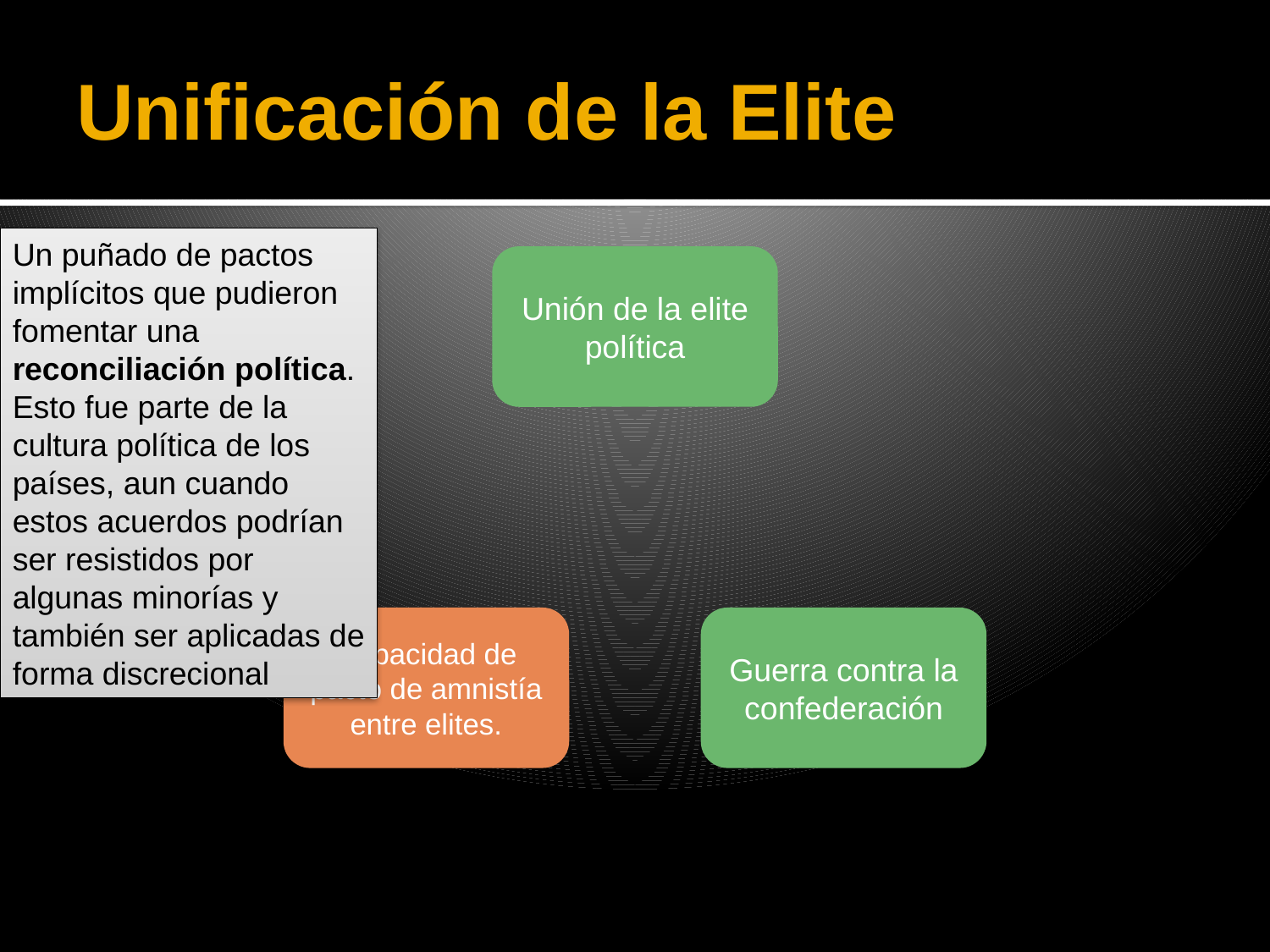

# Unificación de la Elite
Un puñado de pactos implícitos que pudieron fomentar una reconciliación política. Esto fue parte de la cultura política de los países, aun cuando estos acuerdos podrían ser resistidos por algunas minorías y también ser aplicadas de forma discrecional